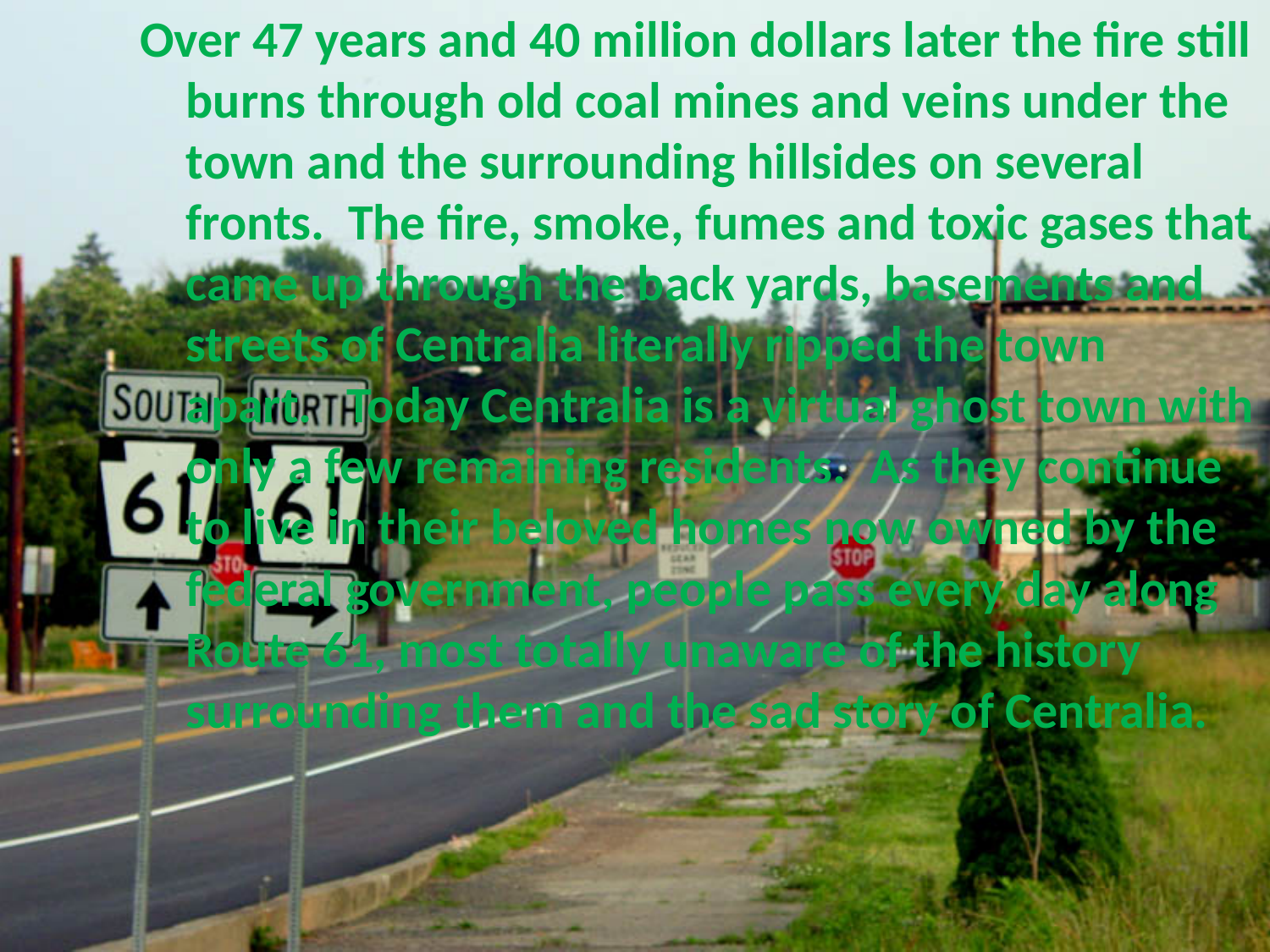

Over 47 years and 40 million dollars later the fire still burns through old coal mines and veins under the town and the surrounding hillsides on several fronts.  The fire, smoke, fumes and toxic gases that came up through the back yards, basements and streets of Centralia literally ripped the town apart.   Today Centralia is a virtual ghost town with only a few remaining residents.  As they continue to live in their beloved homes now owned by the federal government, people pass every day along Route 61, most totally unaware of the history surrounding them and the sad story of Centralia.
#